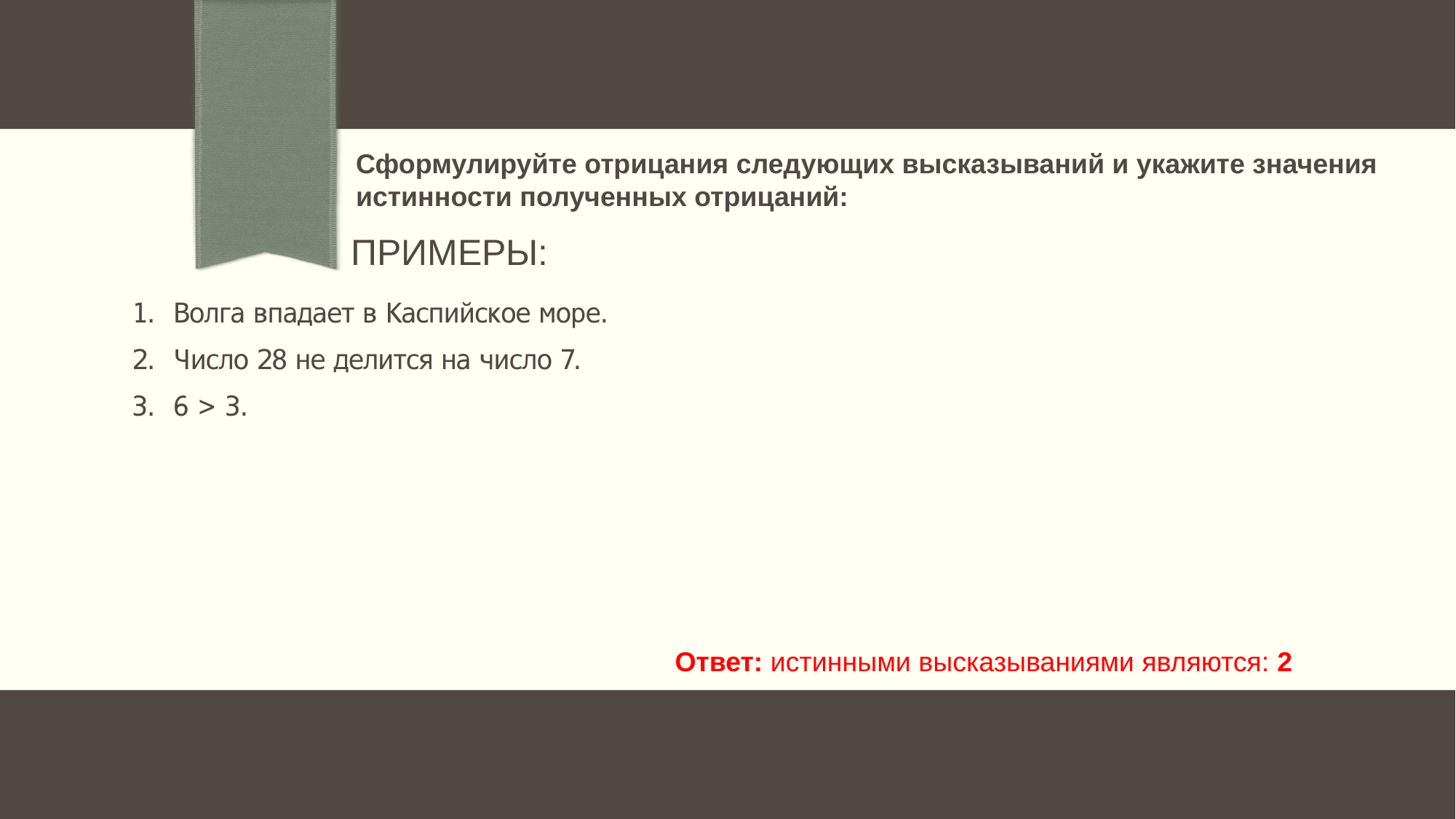

Сформулируйте отрицания следующих высказываний и укажите значения истинности полученных отрицаний:
Примеры:
Волга впадает в Каспийское море.
Число 28 не делится на число 7.
6 > 3.
Ответ: истинными высказываниями являются: 2